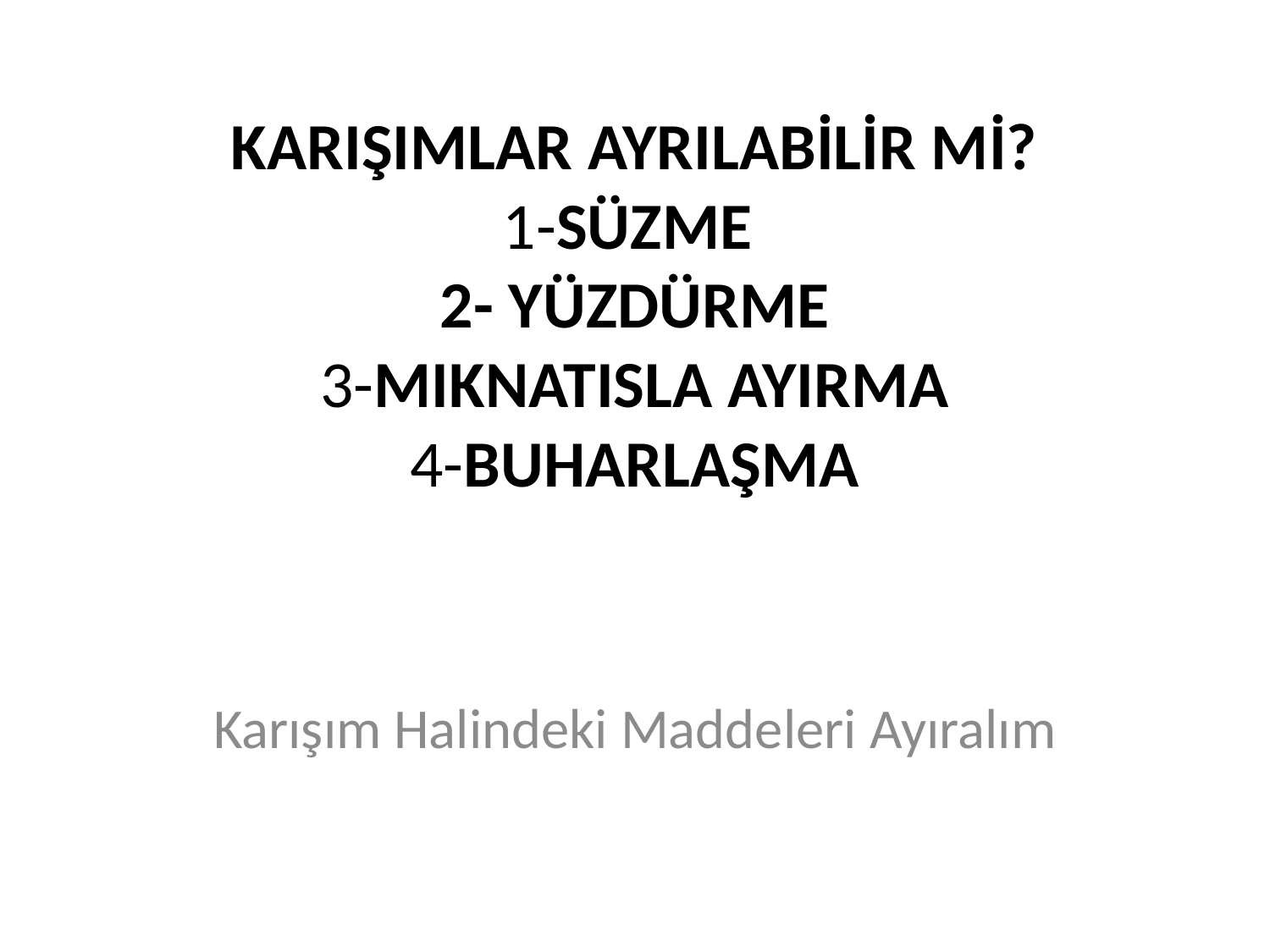

# KARIŞIMLAR AYRILABİLİR Mİ? 1-SÜZME 2- YÜZDÜRME 3-MIKNATISLA AYIRMA 4-BUHARLAŞMA
Karışım Halindeki Maddeleri Ayıralım